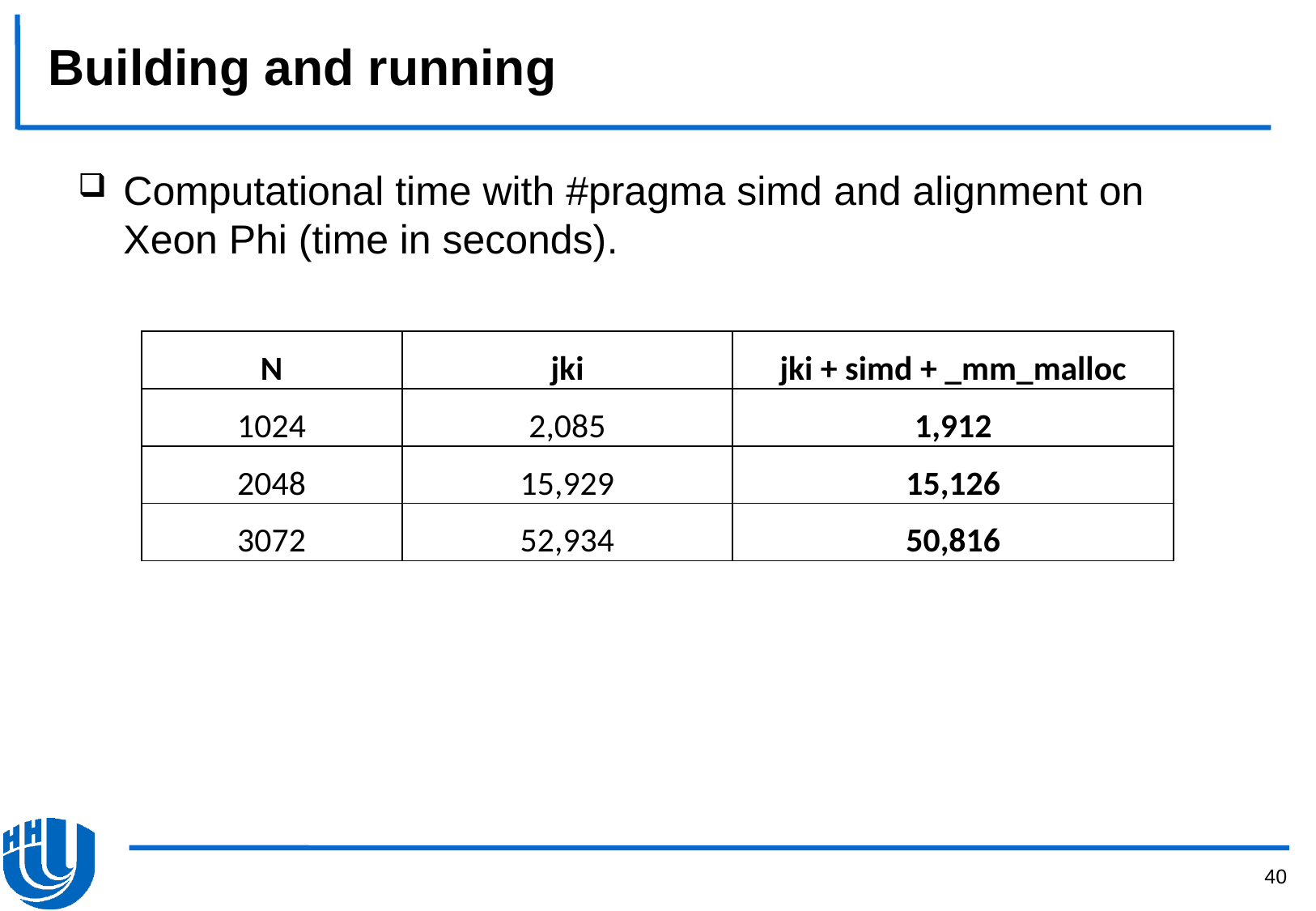

# Building and running
Computational time with #pragma simd and alignment on Xeon Phi (time in seconds).
| N | jki | jki + simd + \_mm\_malloc |
| --- | --- | --- |
| 1024 | 2,085 | 1,912 |
| 2048 | 15,929 | 15,126 |
| 3072 | 52,934 | 50,816 |